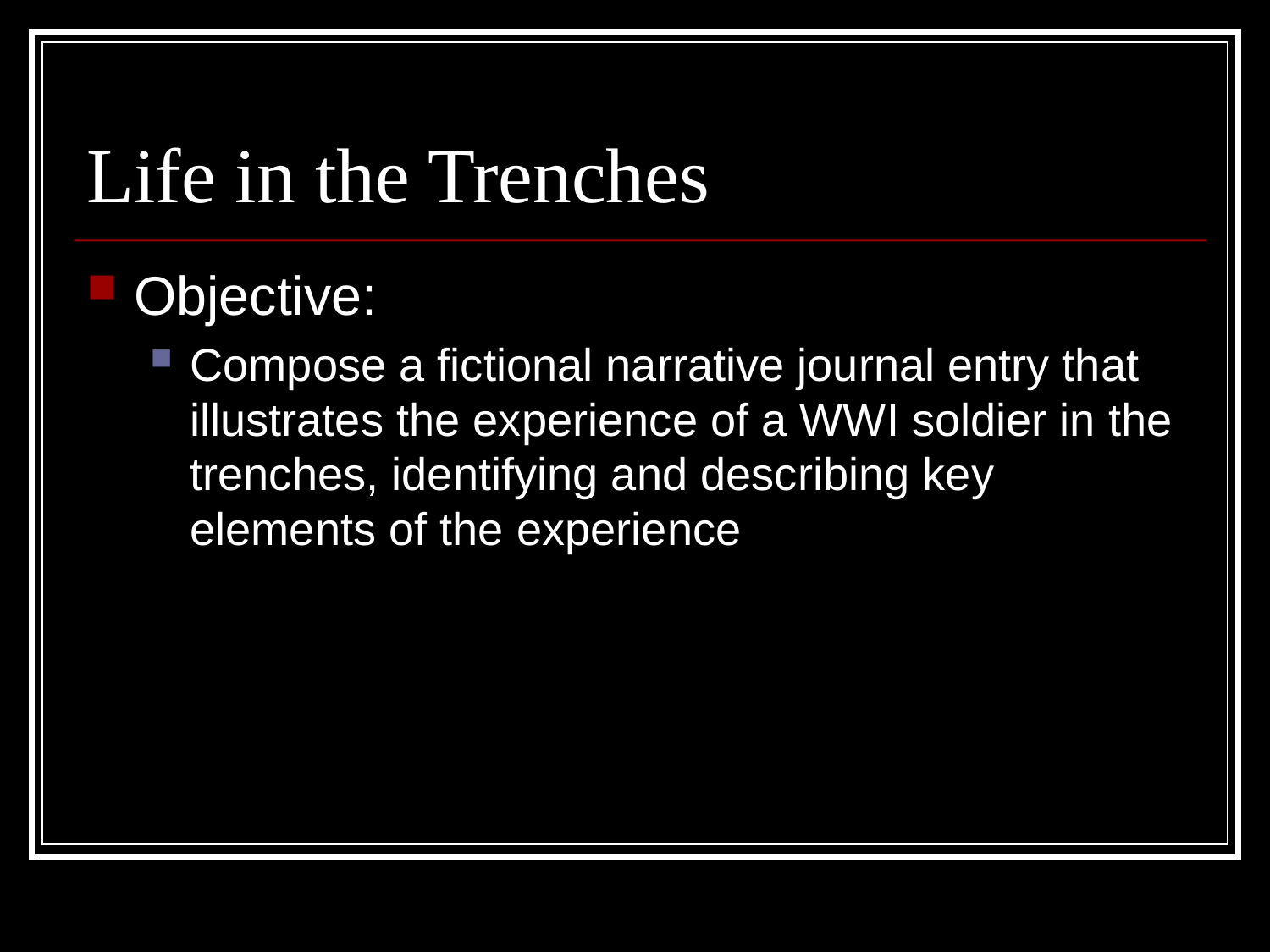

# Life in the Trenches
Objective:
Compose a fictional narrative journal entry that illustrates the experience of a WWI soldier in the trenches, identifying and describing key elements of the experience